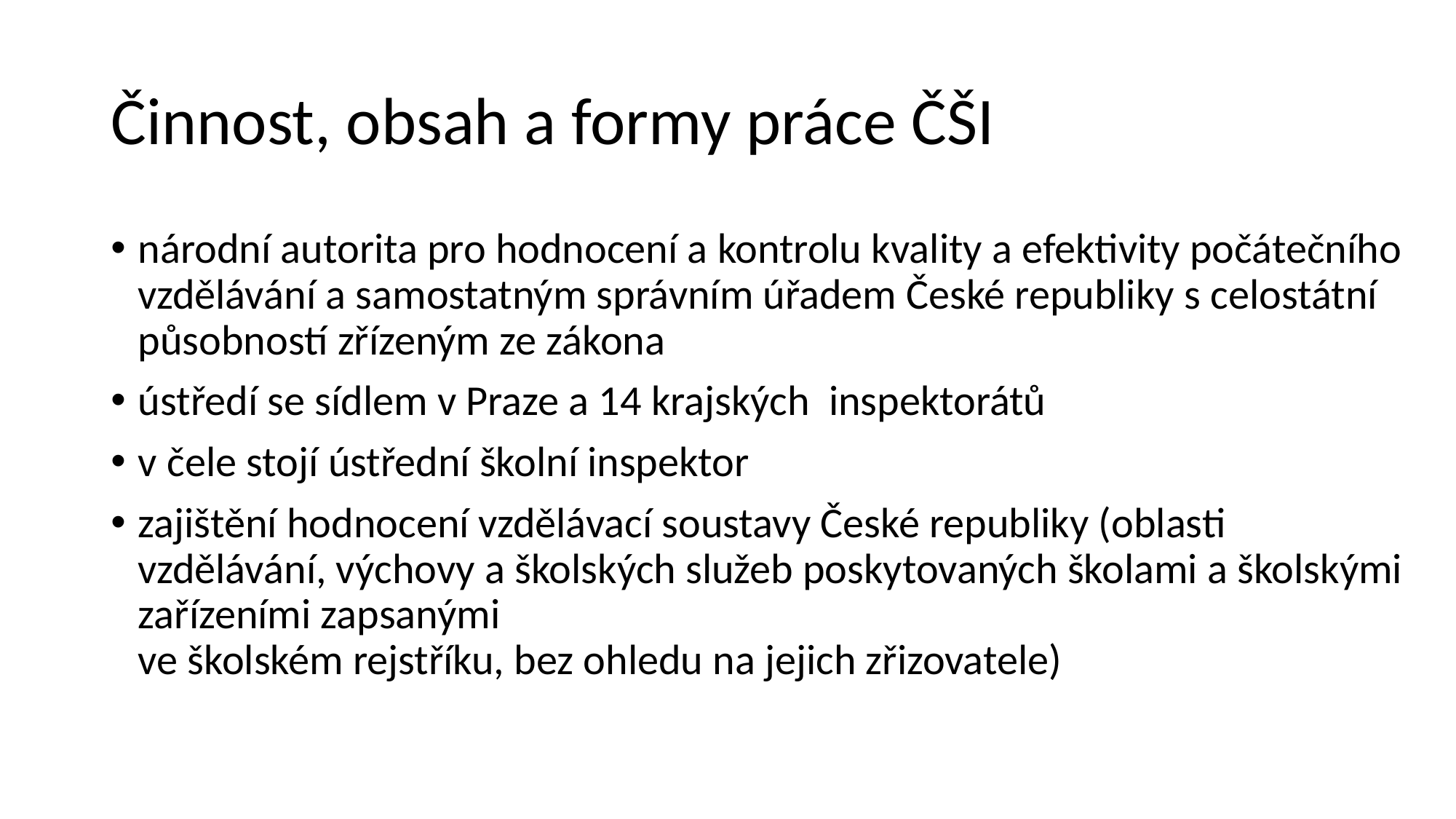

# Činnost, obsah a formy práce ČŠI
národní autorita pro hodnocení a kontrolu kvality a efektivity počátečního vzdělávání a samostatným správním úřadem České republiky s celostátní působností zřízeným ze zákona
ústředí se sídlem v Praze a 14 krajských  inspektorátů
v čele stojí ústřední školní inspektor
zajištění hodnocení vzdělávací soustavy České republiky (oblasti vzdělávání, výchovy a školských služeb poskytovaných školami a školskými zařízeními zapsanými
ve školském rejstříku, bez ohledu na jejich zřizovatele)